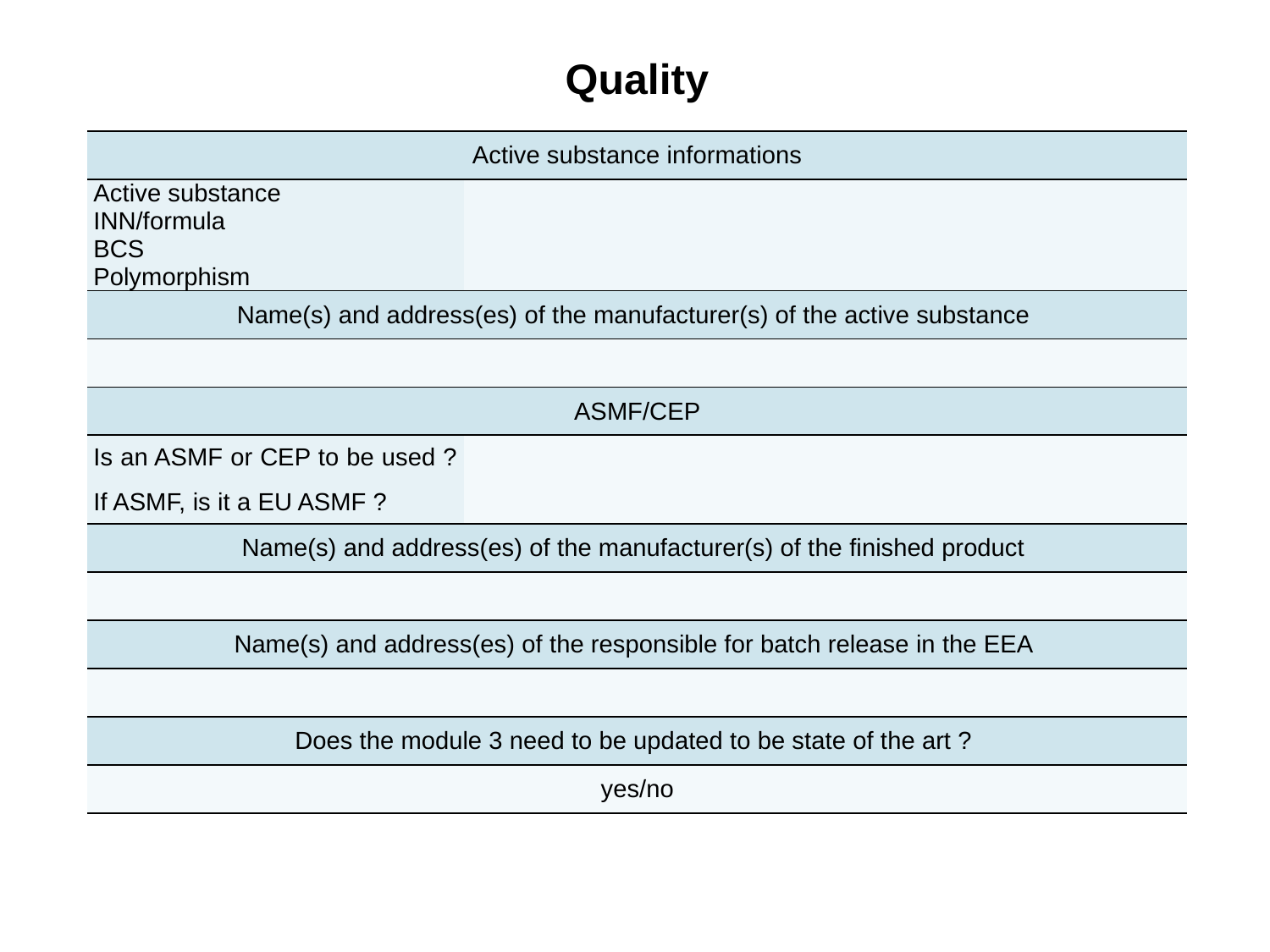

# Quality
| Active substance informations |  |
| --- | --- |
| Active substance |  |
| INN/formula |  |
| BCS |  |
| Polymorphism |  |
| Name(s) and address(es) of the manufacturer(s) of the active substance |  |
|  |  |
| ASMF/CEP |  |
| Is an ASMF or CEP to be used ? |  |
| If ASMF, is it a EU ASMF ? |  |
| Name(s) and address(es) of the manufacturer(s) of the finished product |  |
|  |  |
| Name(s) and address(es) of the responsible for batch release in the EEA |  |
|  |  |
| Does the module 3 need to be updated to be state of the art ? |  |
| yes/no |  |
9